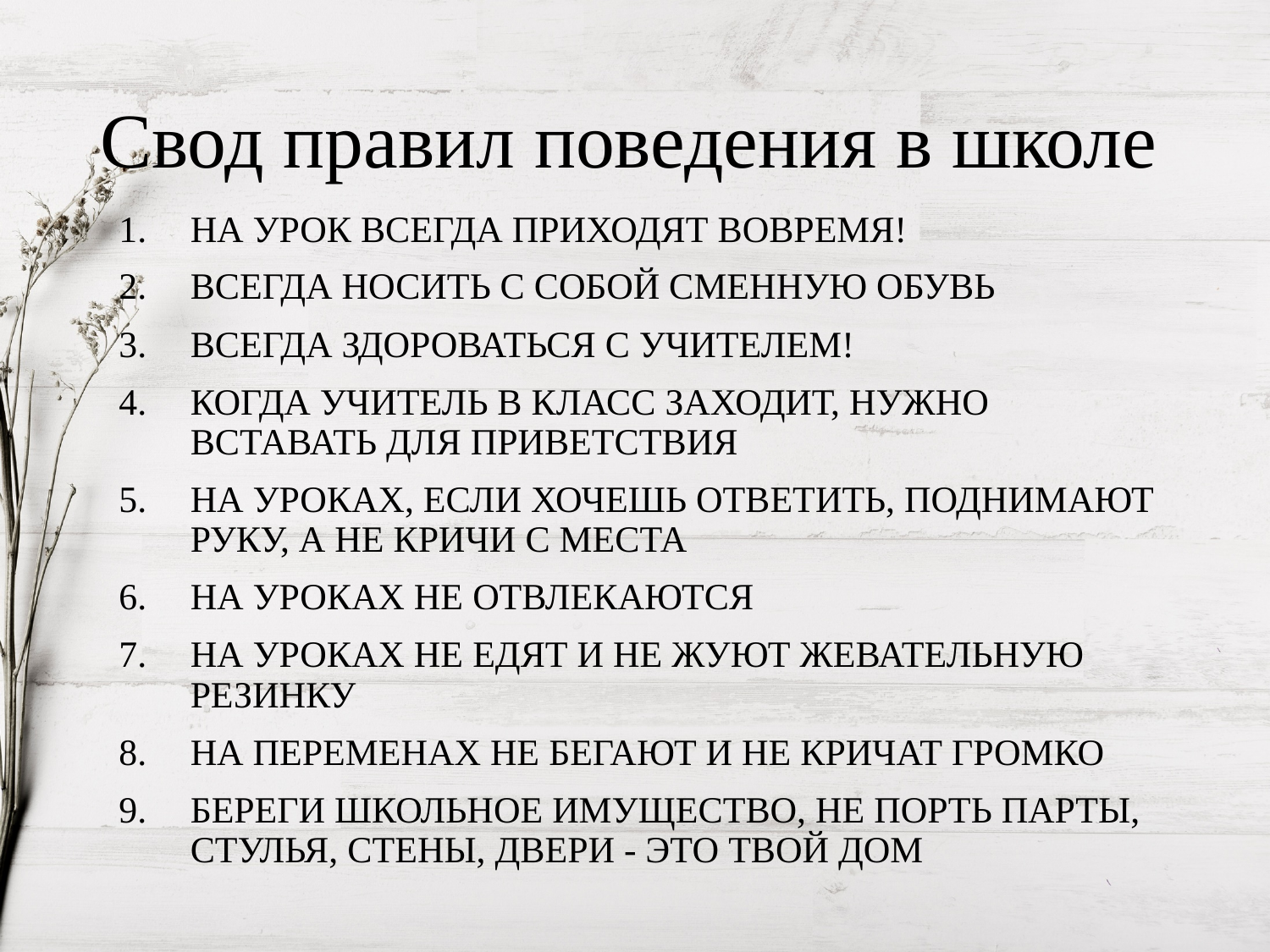

# Свод правил поведения в школе
НА УРОК ВСЕГДА ПРИХОДЯТ ВОВРЕМЯ!
ВСЕГДА НОСИТЬ С СОБОЙ СМЕННУЮ ОБУВЬ
ВСЕГДА ЗДОРОВАТЬСЯ С УЧИТЕЛЕМ!
КОГДА УЧИТЕЛЬ В КЛАСС ЗАХОДИТ, НУЖНО ВСТАВАТЬ ДЛЯ ПРИВЕТСТВИЯ
НА УРОКАХ, ЕСЛИ ХОЧЕШЬ ОТВЕТИТЬ, ПОДНИМАЮТ РУКУ, А НЕ КРИЧИ С МЕСТА
НА УРОКАХ НЕ ОТВЛЕКАЮТСЯ
НА УРОКАХ НЕ ЕДЯТ И НЕ ЖУЮТ ЖЕВАТЕЛЬНУЮ РЕЗИНКУ
НА ПЕРЕМЕНАХ НЕ БЕГАЮТ И НЕ КРИЧАТ ГРОМКО
БЕРЕГИ ШКОЛЬНОЕ ИМУЩЕСТВО, НЕ ПОРТЬ ПАРТЫ, СТУЛЬЯ, СТЕНЫ, ДВЕРИ - ЭТО ТВОЙ ДОМ